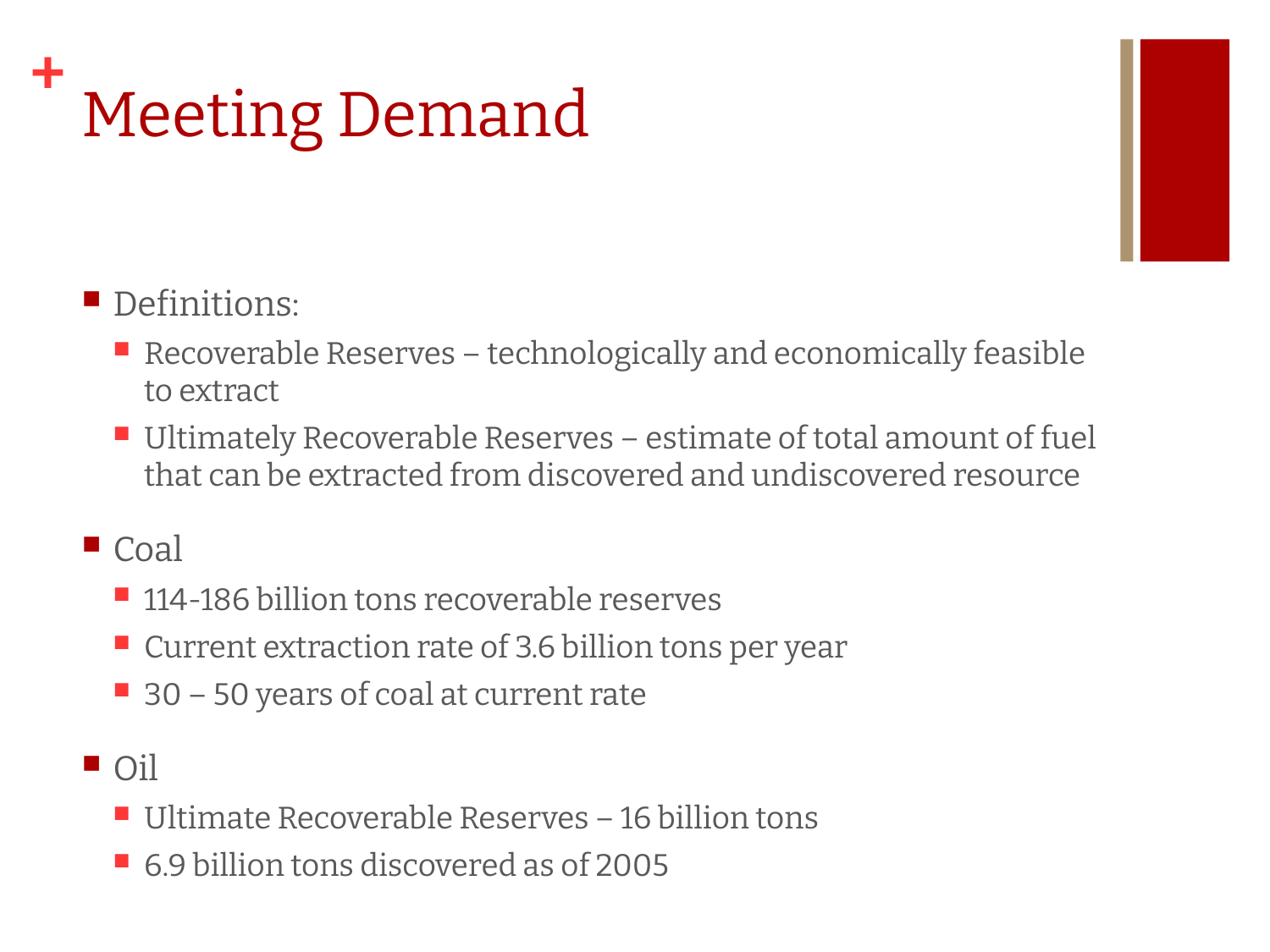

# Meeting Demand
Definitions:
Recoverable Reserves – technologically and economically feasible to extract
Ultimately Recoverable Reserves – estimate of total amount of fuel that can be extracted from discovered and undiscovered resource
Coal
114-186 billion tons recoverable reserves
Current extraction rate of 3.6 billion tons per year
30 – 50 years of coal at current rate
Oil
Ultimate Recoverable Reserves – 16 billion tons
6.9 billion tons discovered as of 2005